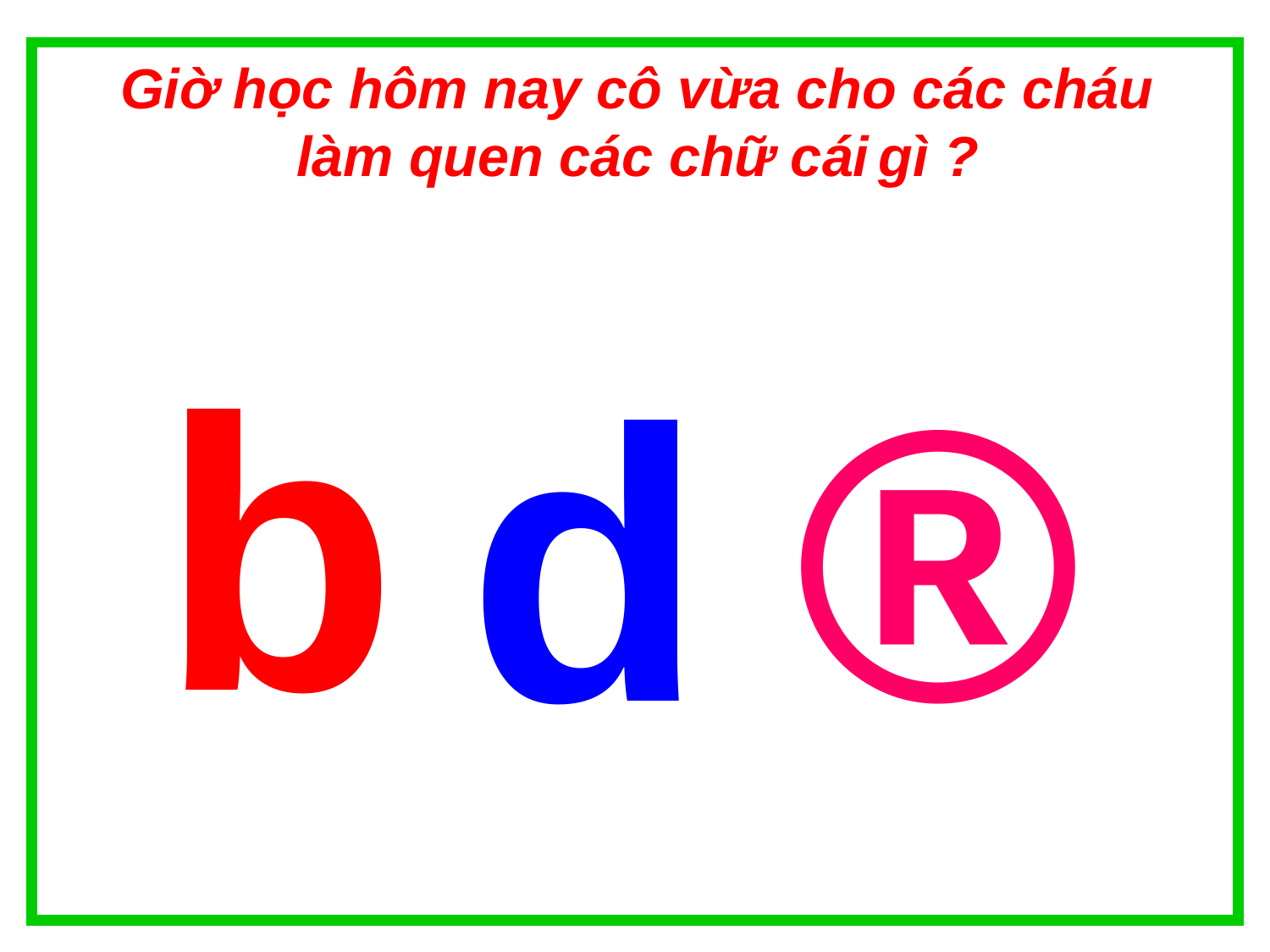

Giờ học hôm nay cô vừa cho các cháu làm quen các chữ cái gì ?

b
®
d